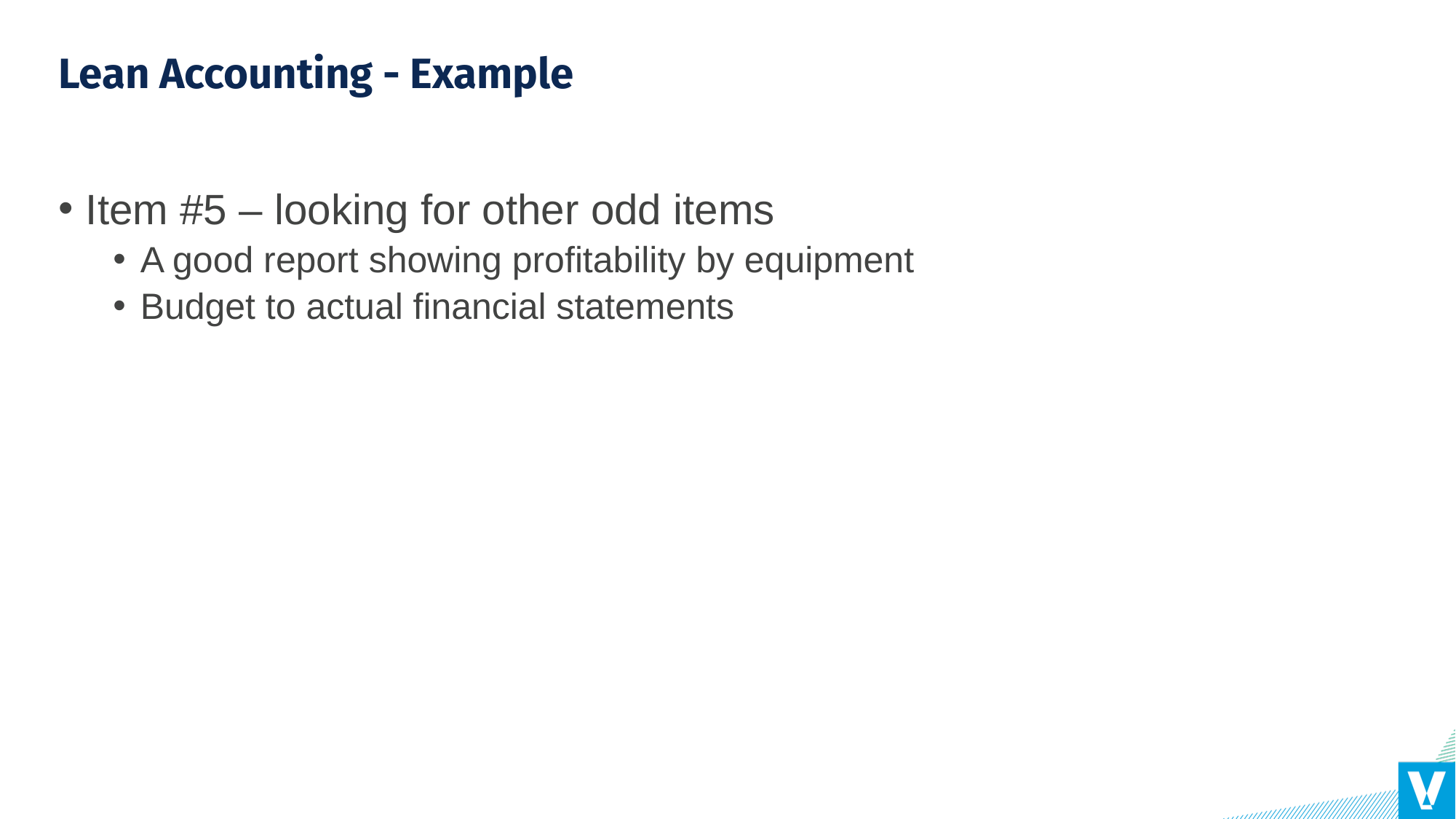

Lean Accounting - Example

Item #5 – looking for other odd items
A good report showing profitability by equipment
Budget to actual financial statements